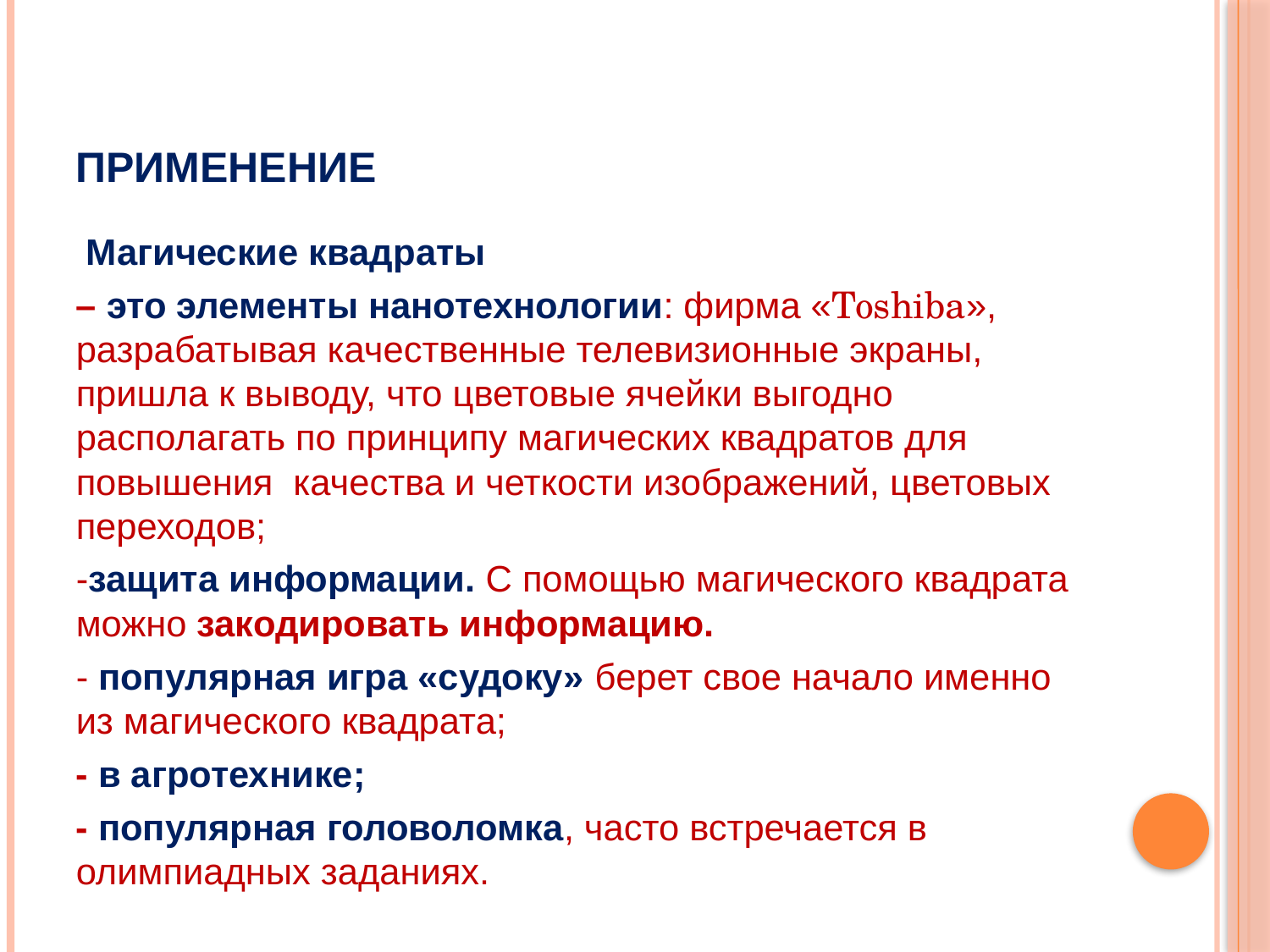

# Применение
 Магические квадраты
– это элементы нанотехнологии: фирма «Toshiba», разрабатывая качественные телевизионные экраны, пришла к выводу, что цветовые ячейки выгодно располагать по принципу магических квадратов для повышения  качества и четкости изображений, цветовых переходов;
-защита информации. С помощью магического квадрата можно закодировать информацию.
- популярная игра «судоку» берет свое начало именно из магического квадрата;
- в агротехнике;
- популярная головоломка, часто встречается в олимпиадных заданиях.